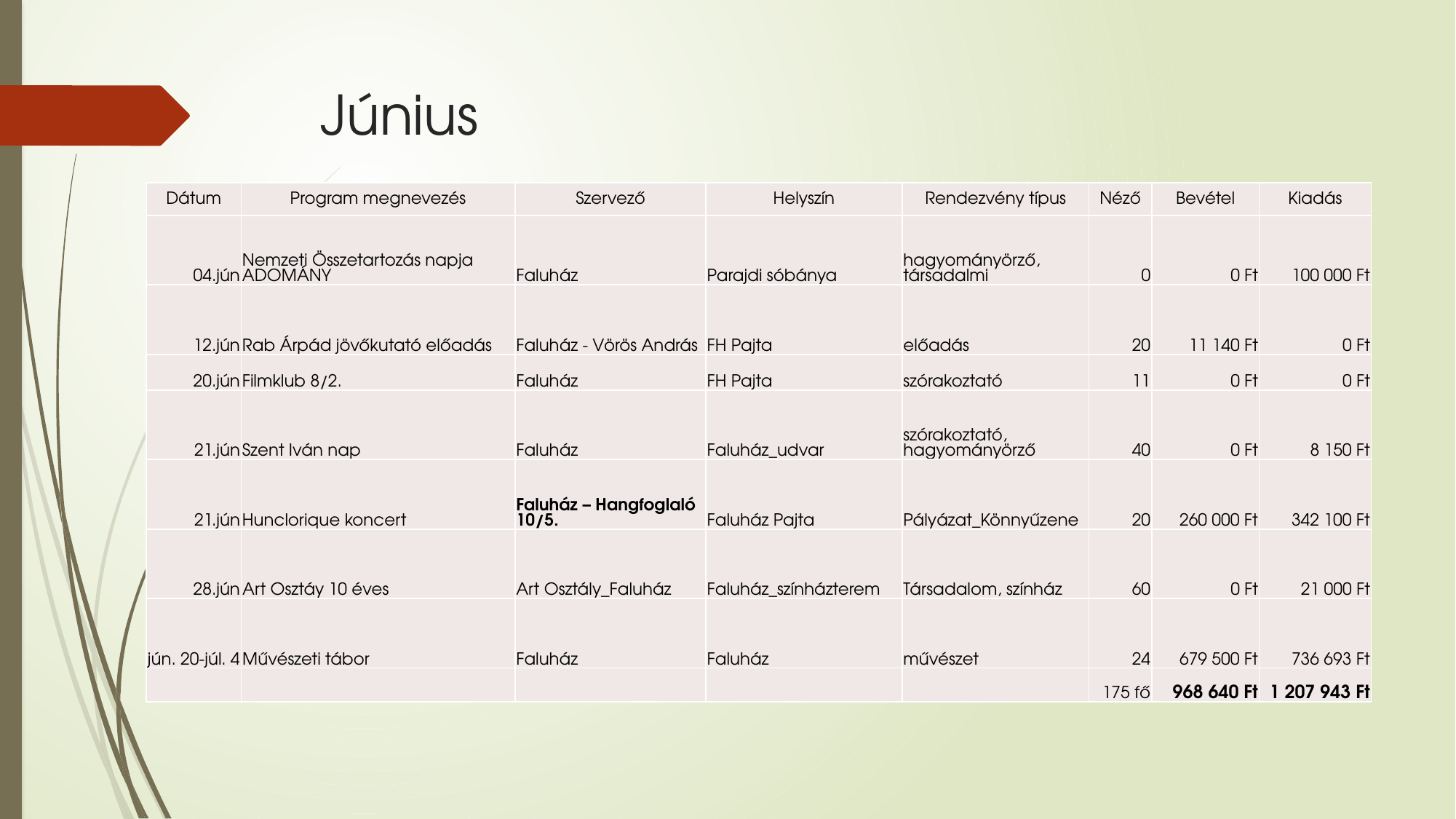

# Június
| Dátum | Program megnevezés | Szervező | Helyszín | Rendezvény típus | Néző | Bevétel | Kiadás |
| --- | --- | --- | --- | --- | --- | --- | --- |
| 04.jún | Nemzeti Összetartozás napja ADOMÁNY | Faluház | Parajdi sóbánya | hagyományörző, társadalmi | 0 | 0 Ft | 100 000 Ft |
| 12.jún | Rab Árpád jövőkutató előadás | Faluház - Vörös András | FH Pajta | előadás | 20 | 11 140 Ft | 0 Ft |
| 20.jún | Filmklub 8/2. | Faluház | FH Pajta | szórakoztató | 11 | 0 Ft | 0 Ft |
| 21.jún | Szent Iván nap | Faluház | Faluház\_udvar | szórakoztató, hagyományörző | 40 | 0 Ft | 8 150 Ft |
| 21.jún | Hunclorique koncert | Faluház – Hangfoglaló 10/5. | Faluház Pajta | Pályázat\_Könnyűzene | 20 | 260 000 Ft | 342 100 Ft |
| 28.jún | Art Osztáy 10 éves | Art Osztály\_Faluház | Faluház\_színházterem | Társadalom, színház | 60 | 0 Ft | 21 000 Ft |
| jún. 20-júl. 4 | Művészeti tábor | Faluház | Faluház | művészet | 24 | 679 500 Ft | 736 693 Ft |
|  |  |  |  |  | 175 fő | 968 640 Ft | 1 207 943 Ft |